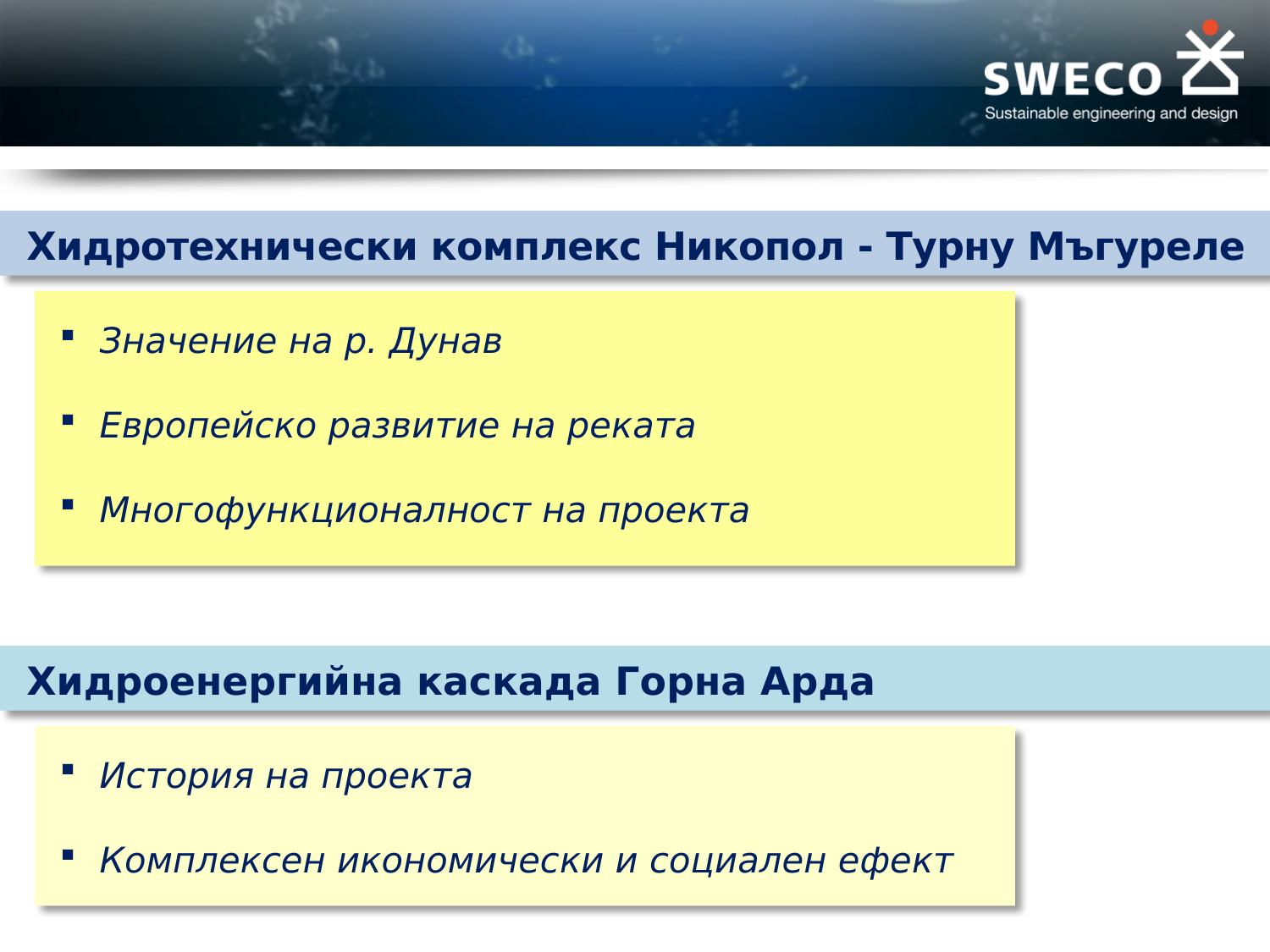

Хидротехнически комплекс Никопол - Турну Мъгуреле
Значение на р. Дунав
Европейско развитие на реката
Многофункционалност на проекта

Хидроенергийна каскада Горна Арда
История на проекта
Комплексен икономически и социален ефект